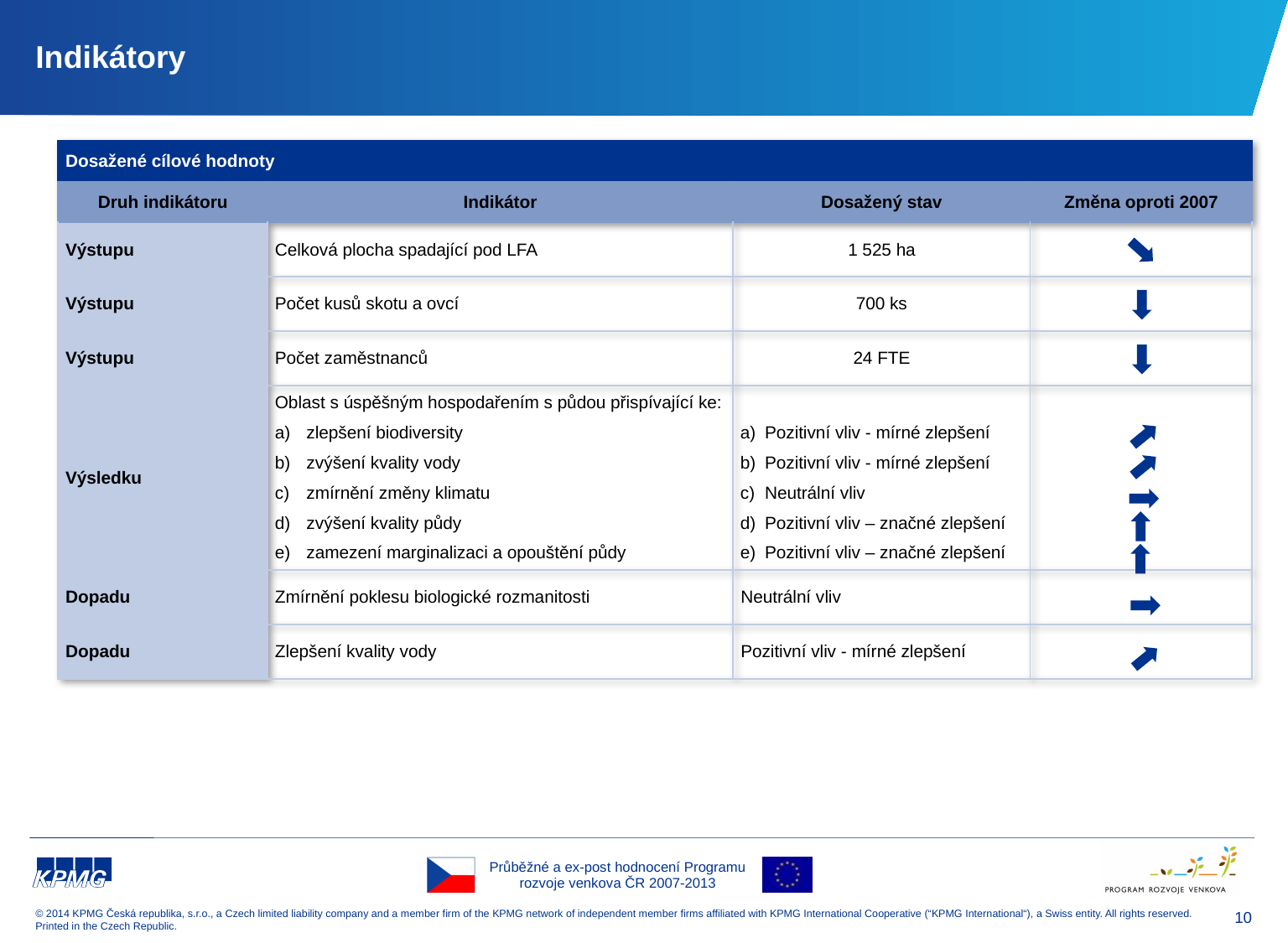

# Indikátory
| Dosažené cílové hodnoty |  |  |  |
| --- | --- | --- | --- |
| Druh indikátoru | Indikátor | Dosažený stav | Změna oproti 2007 |
| Výstupu | Celková plocha spadající pod LFA | 1 525 ha |  |
| Výstupu | Počet kusů skotu a ovcí | 700 ks |  |
| Výstupu | Počet zaměstnanců | 24 FTE |  |
| Výsledku | Oblast s úspěšným hospodařením s půdou přispívající ke: zlepšení biodiversity zvýšení kvality vody zmírnění změny klimatu zvýšení kvality půdy zamezení marginalizaci a opouštění půdy | Pozitivní vliv - mírné zlepšení Pozitivní vliv - mírné zlepšení Neutrální vliv Pozitivní vliv – značné zlepšení Pozitivní vliv – značné zlepšení |  |
| Dopadu | Zmírnění poklesu biologické rozmanitosti | Neutrální vliv |  |
| Dopadu | Zlepšení kvality vody | Pozitivní vliv - mírné zlepšení |  |